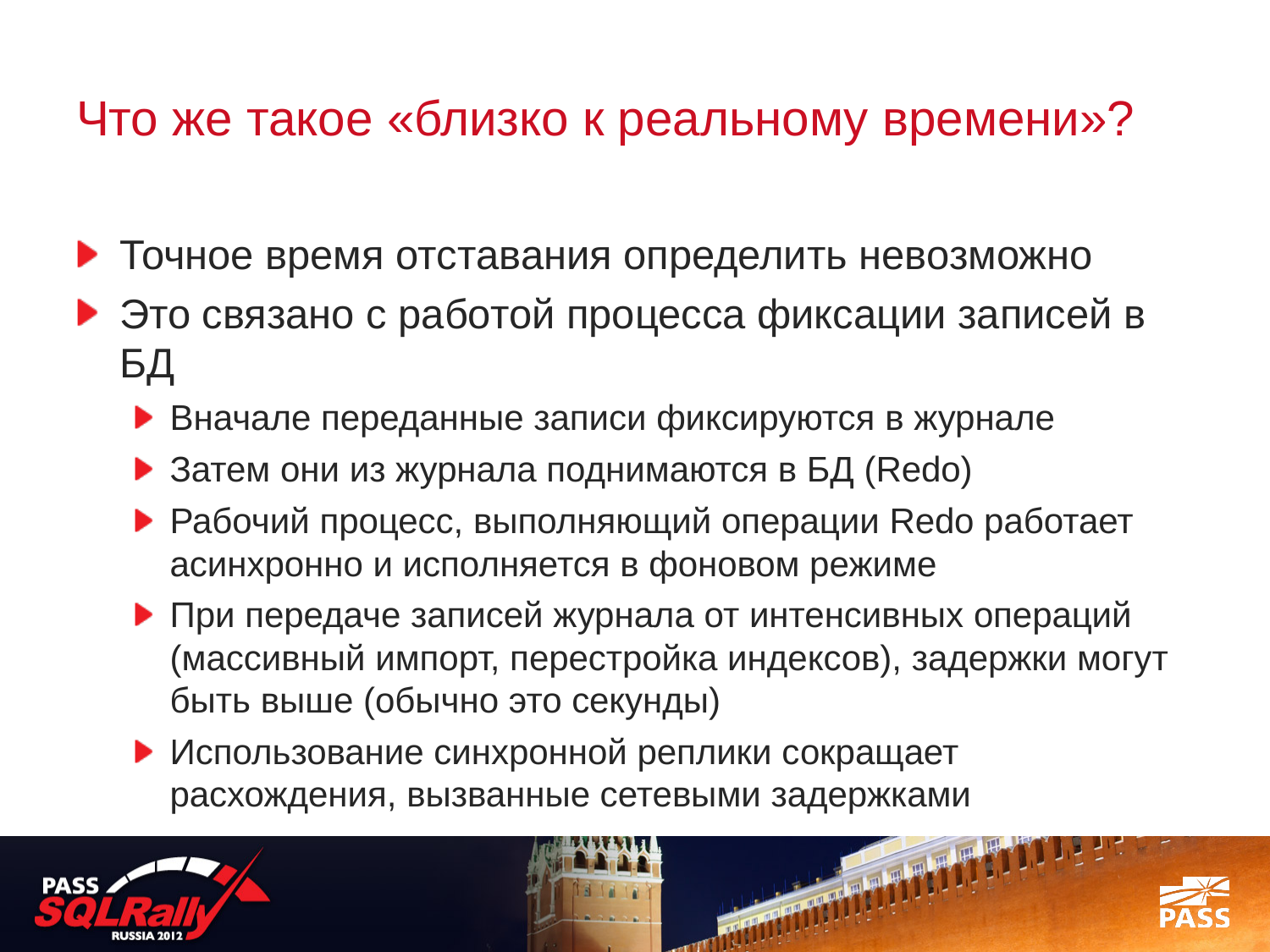

# Что же такое «близко к реальному времени»?
Точное время отставания определить невозможно
Это связано с работой процесса фиксации записей в БД
Вначале переданные записи фиксируются в журнале
Затем они из журнала поднимаются в БД (Redo)
Рабочий процесс, выполняющий операции Redo работает асинхронно и исполняется в фоновом режиме
При передаче записей журнала от интенсивных операций (массивный импорт, перестройка индексов), задержки могут быть выше (обычно это секунды)
Использование синхронной реплики сокращает расхождения, вызванные сетевыми задержками